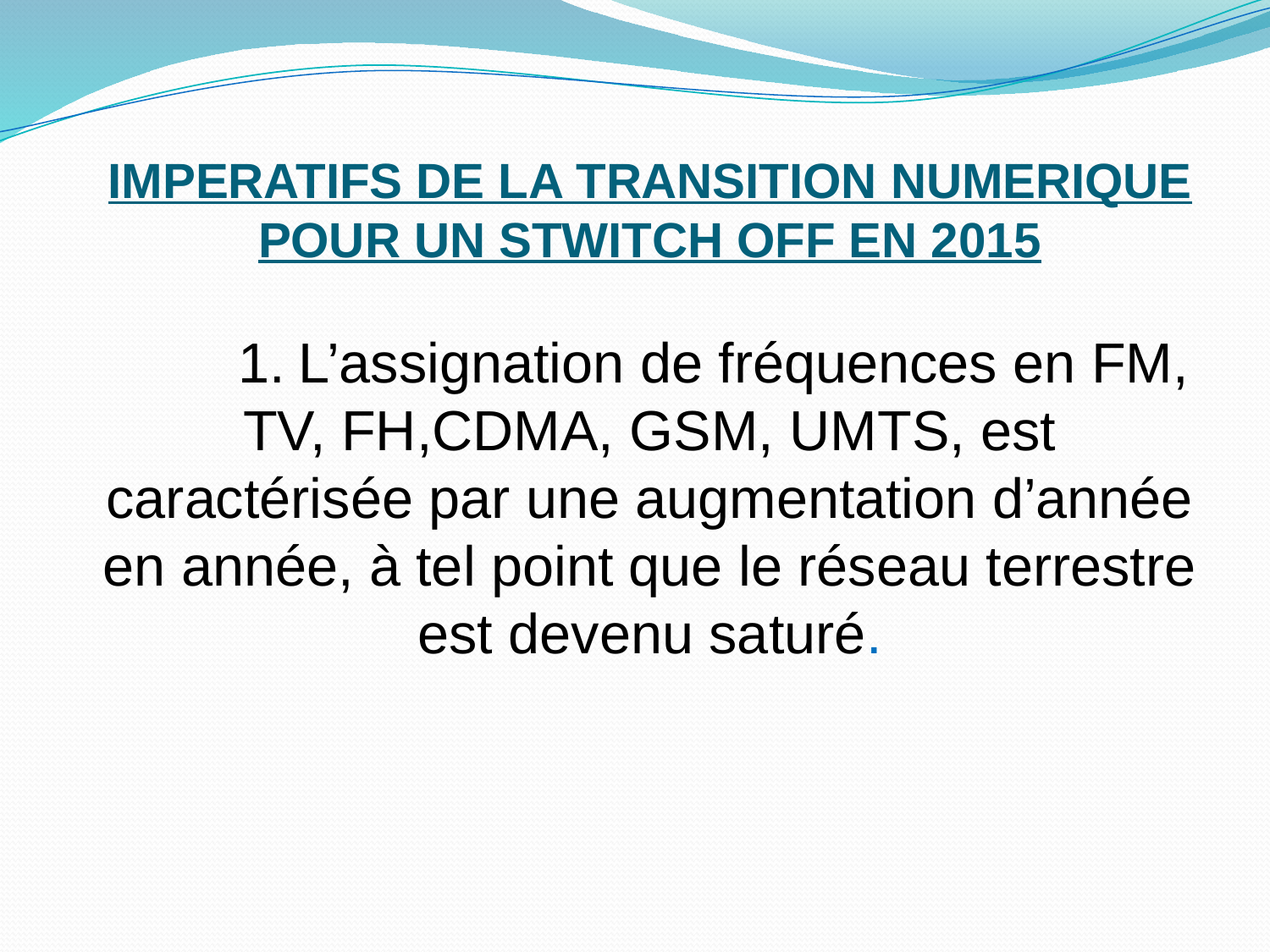

IMPERATIFS DE LA TRANSITION NUMERIQUE POUR UN STWITCH OFF EN 2015
	1. L’assignation de fréquences en FM, TV, FH,CDMA, GSM, UMTS, est caractérisée par une augmentation d’année en année, à tel point que le réseau terrestre est devenu saturé.